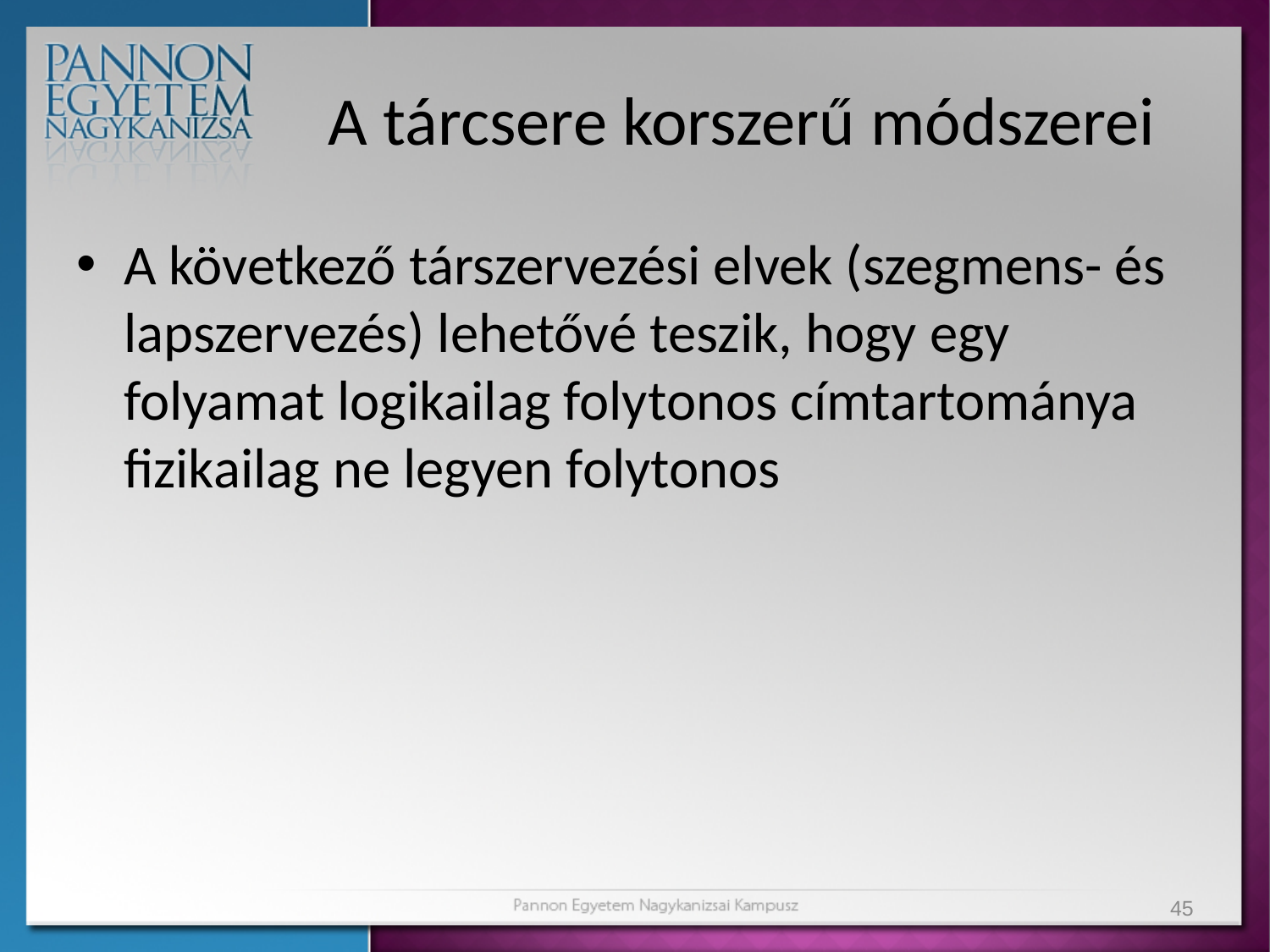

# A tárcsere korszerű módszerei
A következő társzervezési elvek (szegmens- és lapszervezés) lehetővé teszik, hogy egy folyamat logikailag folytonos címtartománya fizikailag ne legyen folytonos
45